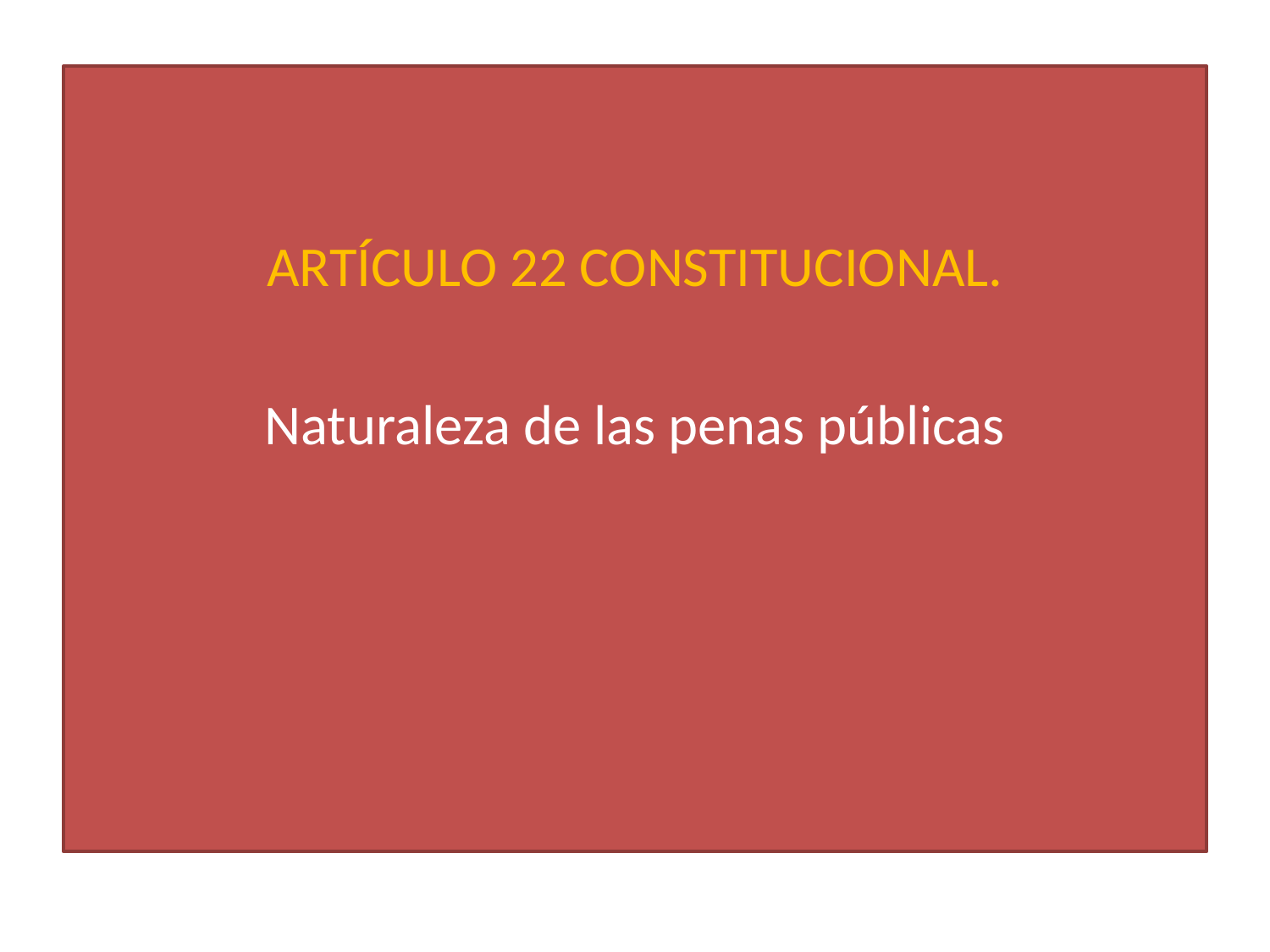

ARTÍCULO 22 CONSTITUCIONAL.

Naturaleza de las penas públicas